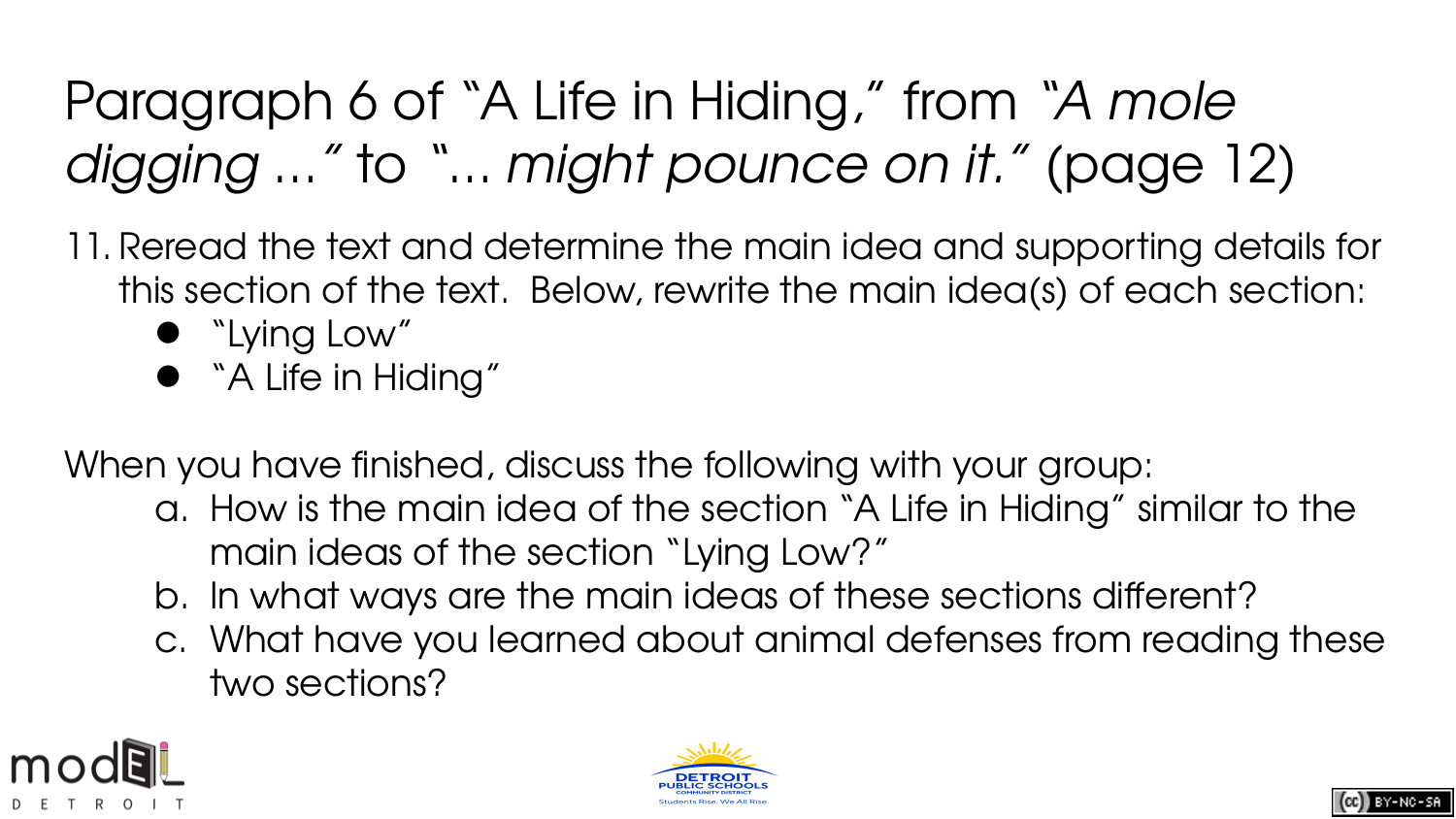

# Paragraph 6 of “A Life in Hiding,” from “A mole digging …” to “… might pounce on it.” (page 12)

Reread the text and determine the main idea and supporting details for this section of the text.  Below, rewrite the main idea(s) of each section:
“Lying Low”
“A Life in Hiding”

When you have finished, discuss the following with your group:
How is the main idea of the section “A Life in Hiding” similar to the main ideas of the section “Lying Low?”
In what ways are the main ideas of these sections different?
What have you learned about animal defenses from reading these two sections?